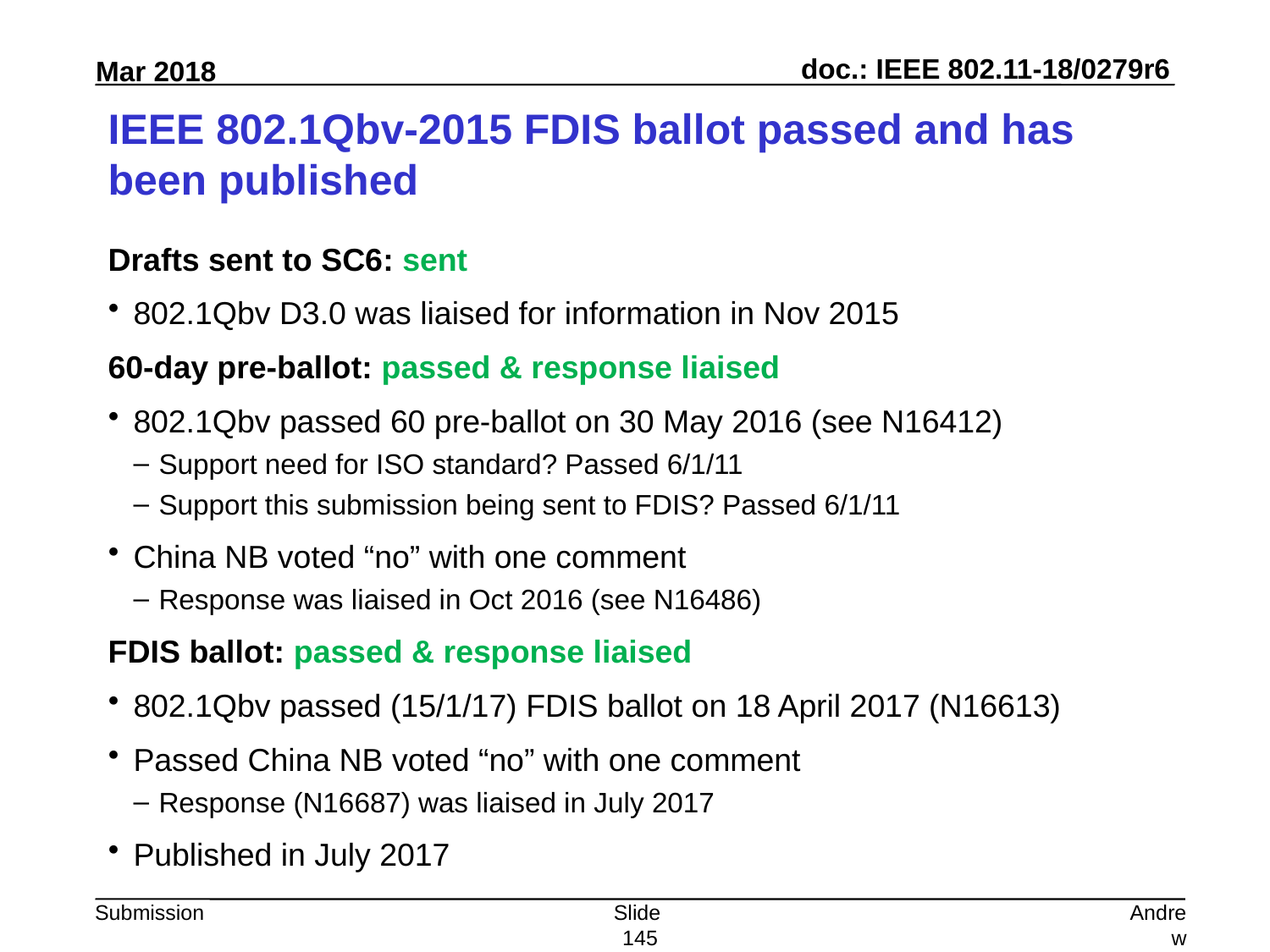

# IEEE 802.1Qbv-2015 FDIS ballot passed and has been published
Drafts sent to SC6: sent
802.1Qbv D3.0 was liaised for information in Nov 2015
60-day pre-ballot: passed & response liaised
802.1Qbv passed 60 pre-ballot on 30 May 2016 (see N16412)
Support need for ISO standard? Passed 6/1/11
Support this submission being sent to FDIS? Passed 6/1/11
China NB voted “no” with one comment
Response was liaised in Oct 2016 (see N16486)
FDIS ballot: passed & response liaised
802.1Qbv passed (15/1/17) FDIS ballot on 18 April 2017 (N16613)
Passed China NB voted “no” with one comment
Response (N16687) was liaised in July 2017
Published in July 2017

Slide 145
Andrew Myles, Cisco